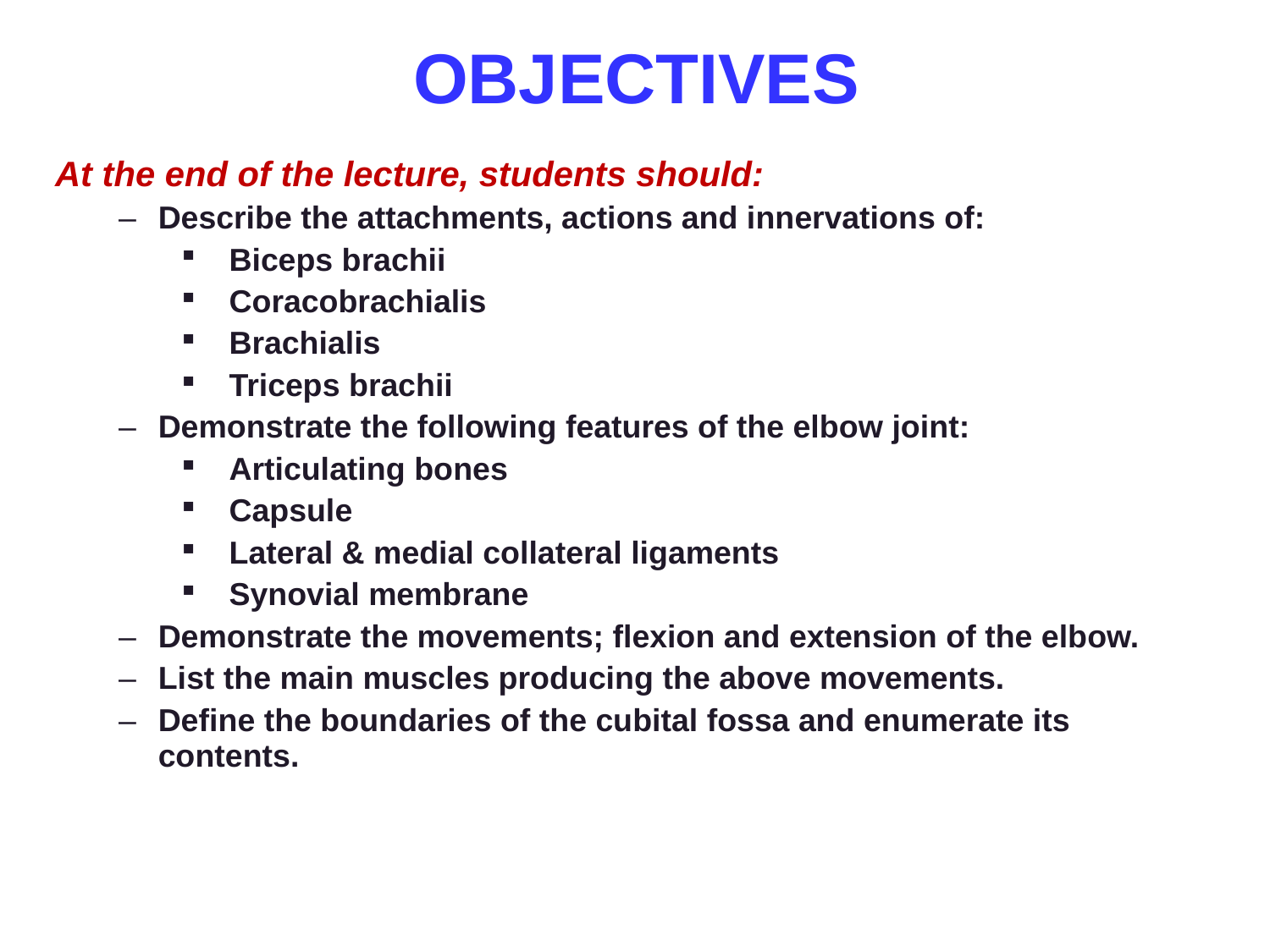

# OBJECTIVES
At the end of the lecture, students should:
Describe the attachments, actions and innervations of:
Biceps brachii
Coracobrachialis
Brachialis
Triceps brachii
Demonstrate the following features of the elbow joint:
Articulating bones
Capsule
Lateral & medial collateral ligaments
Synovial membrane
Demonstrate the movements; flexion and extension of the elbow.
List the main muscles producing the above movements.
Define the boundaries of the cubital fossa and enumerate its contents.